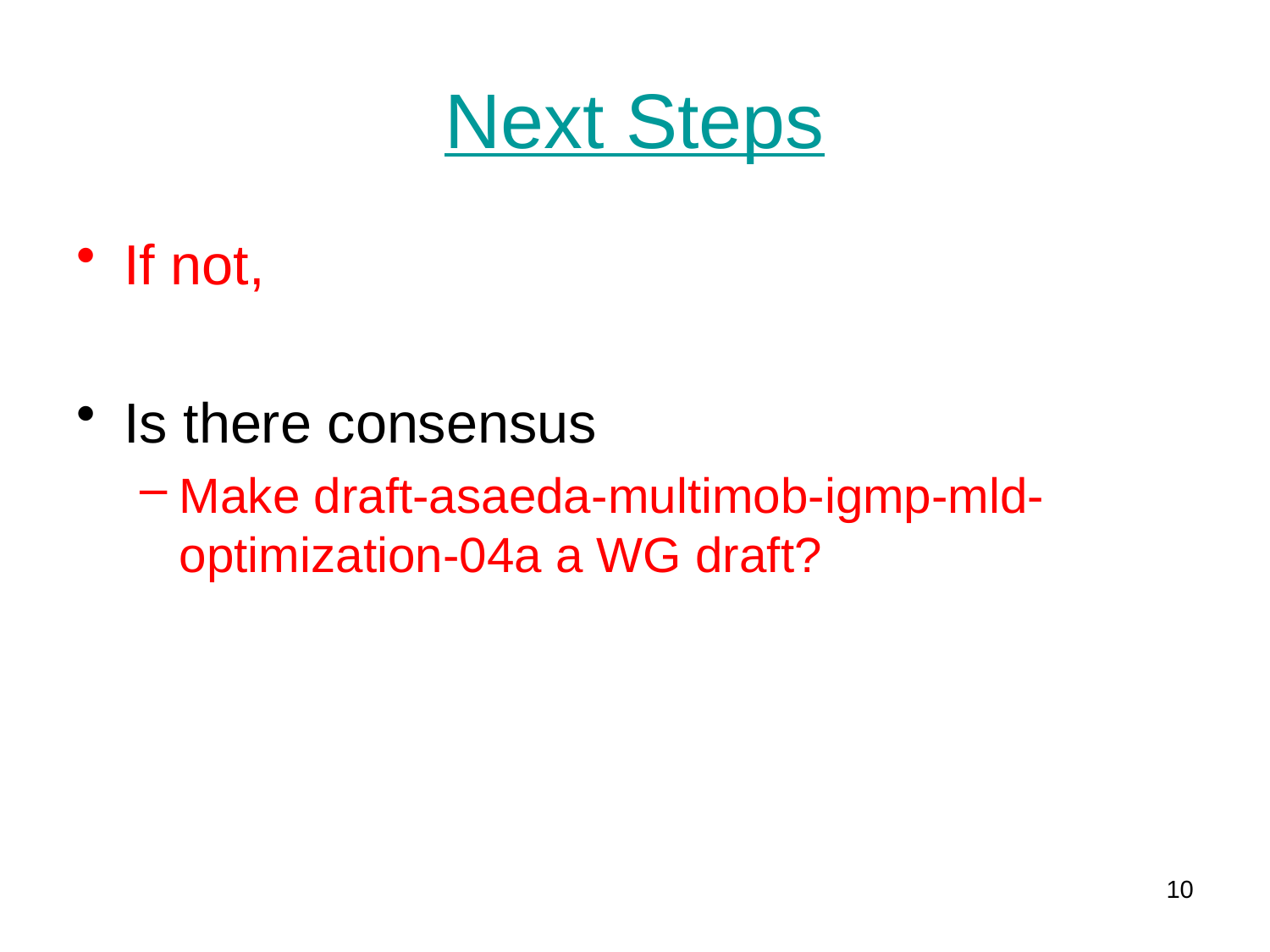

# Next Steps
If not,

Is there consensus
Make draft-asaeda-multimob-igmp-mld-optimization-04a a WG draft?
10